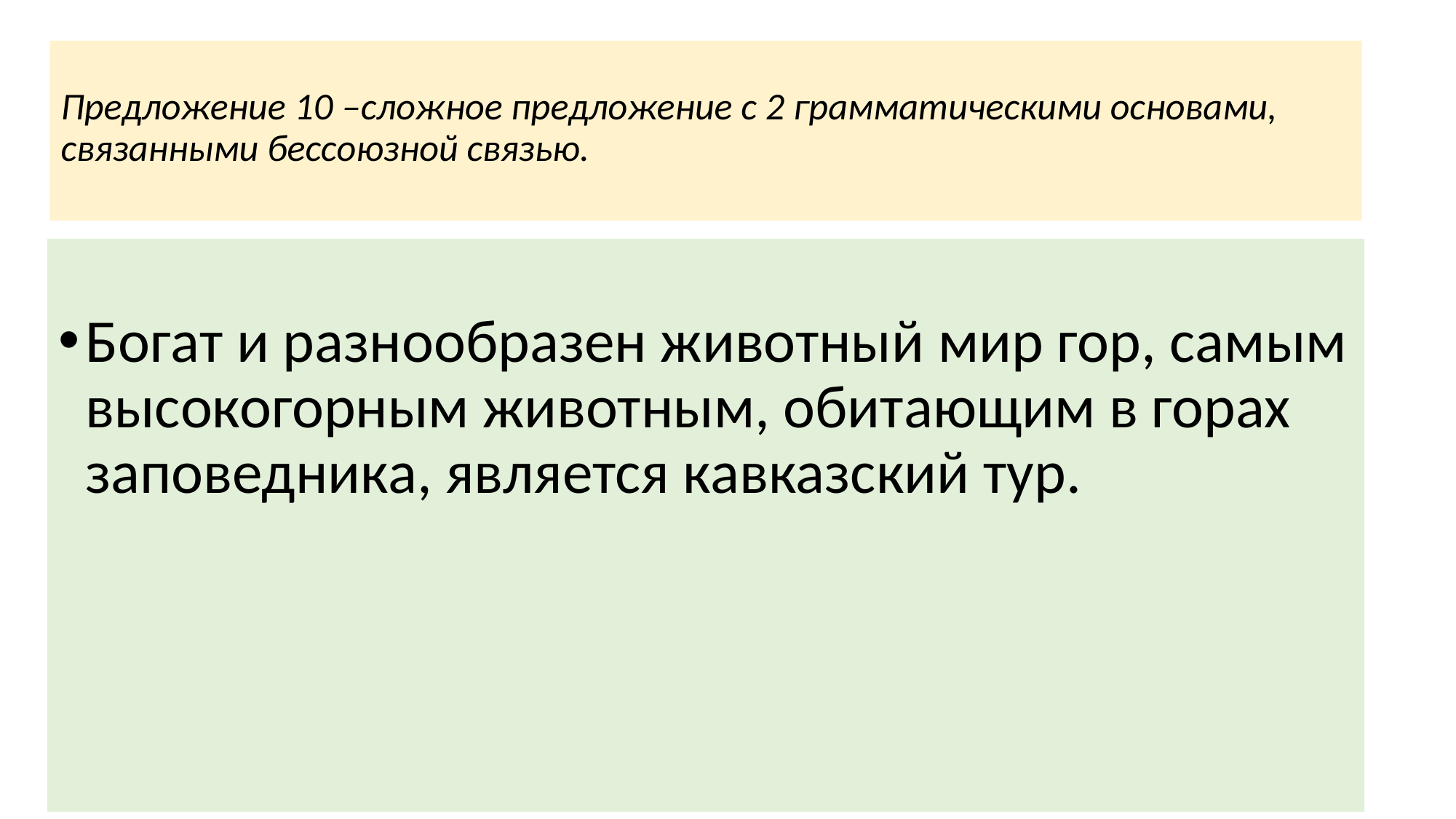

# Предложение 10 –сложное предложение с 2 грамматическими основами, связанными бессоюзной связью.

Богат и разнообразен животный мир гор, самым высокогорным животным, обитающим в горах заповедника, является кавказский тур.